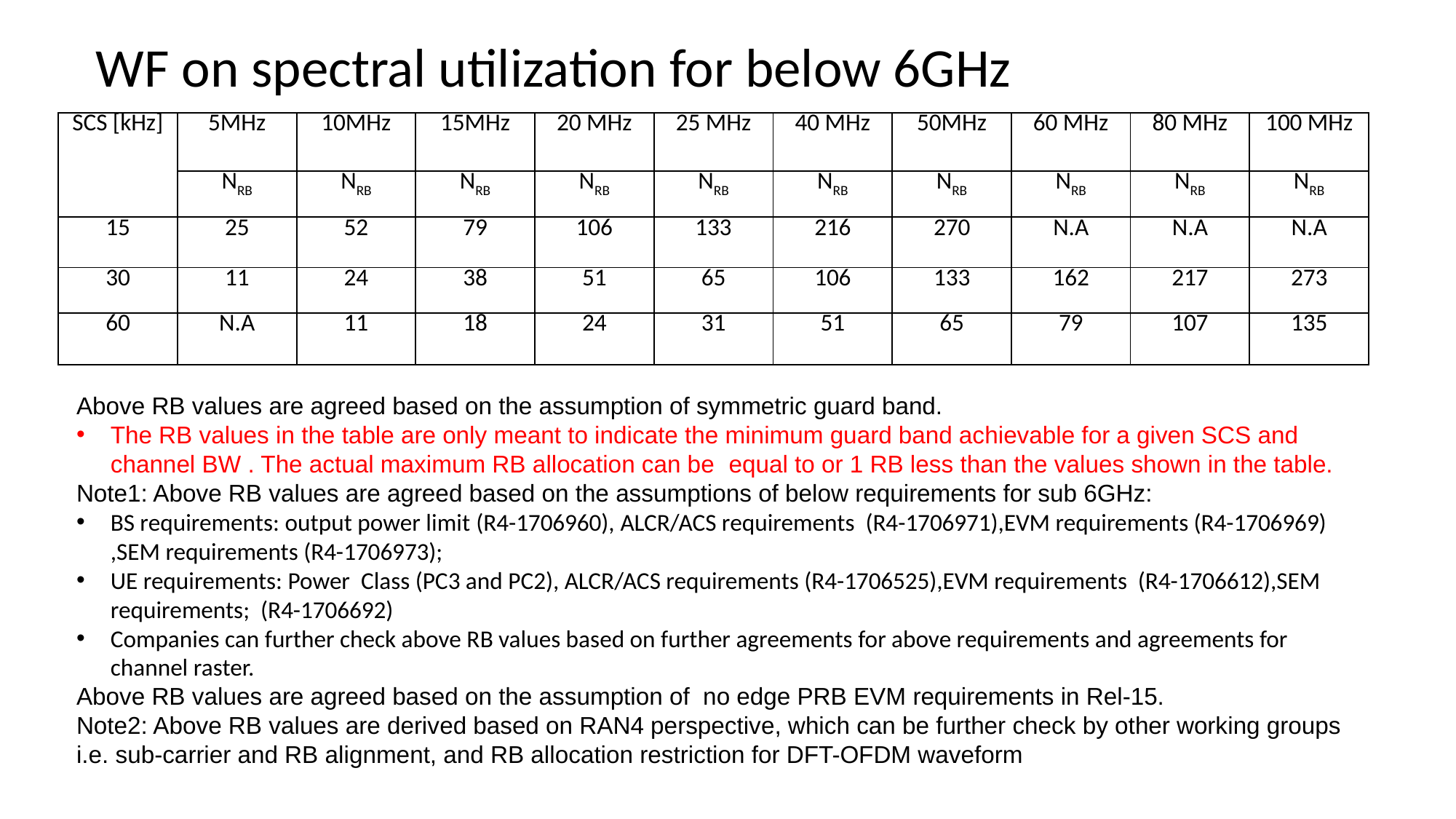

# WF on spectral utilization for below 6GHz
| SCS [kHz] | 5MHz | 10MHz | 15MHz | 20 MHz | 25 MHz | 40 MHz | 50MHz | 60 MHz | 80 MHz | 100 MHz |
| --- | --- | --- | --- | --- | --- | --- | --- | --- | --- | --- |
|  | NRB | NRB | NRB | NRB | NRB | NRB | NRB | NRB | NRB | NRB |
| 15 | 25 | 52 | 79 | 106 | 133 | 216 | 270 | N.A | N.A | N.A |
| 30 | 11 | 24 | 38 | 51 | 65 | 106 | 133 | 162 | 217 | 273 |
| 60 | N.A | 11 | 18 | 24 | 31 | 51 | 65 | 79 | 107 | 135 |
Above RB values are agreed based on the assumption of symmetric guard band.
The RB values in the table are only meant to indicate the minimum guard band achievable for a given SCS and channel BW . The actual maximum RB allocation can be  equal to or 1 RB less than the values shown in the table.
Note1: Above RB values are agreed based on the assumptions of below requirements for sub 6GHz:
BS requirements: output power limit (R4-1706960), ALCR/ACS requirements  (R4-1706971),EVM requirements (R4-1706969)
,SEM requirements (R4-1706973);
UE requirements: Power  Class (PC3 and PC2), ALCR/ACS requirements (R4-1706525),EVM requirements  (R4-1706612),SEM requirements;  (R4-1706692)
Companies can further check above RB values based on further agreements for above requirements and agreements for  channel raster.
Above RB values are agreed based on the assumption of  no edge PRB EVM requirements in Rel-15.
Note2: Above RB values are derived based on RAN4 perspective, which can be further check by other working groups i.e. sub-carrier and RB alignment, and RB allocation restriction for DFT-OFDM waveform